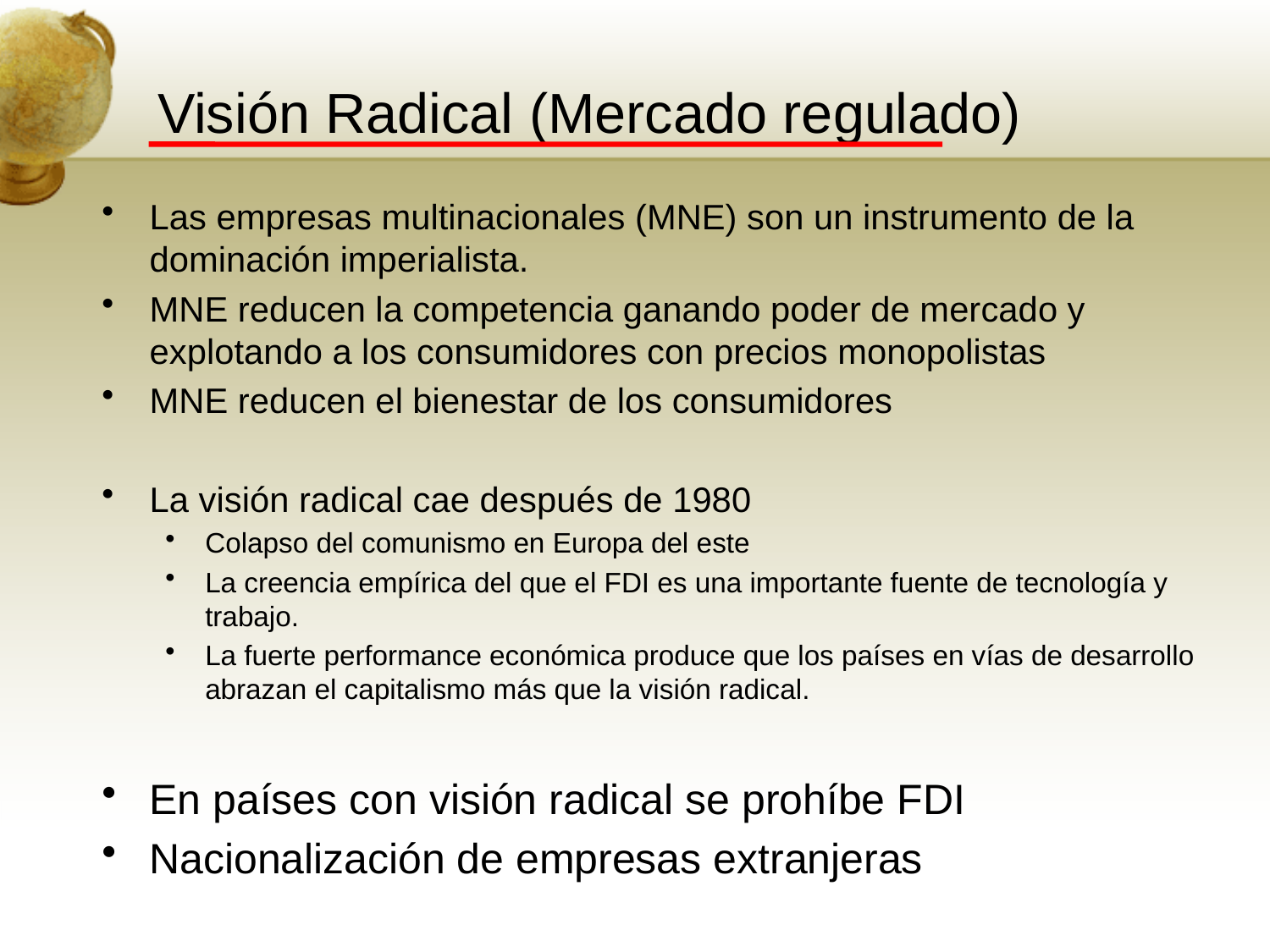

# Visión Radical (Mercado regulado)

Las empresas multinacionales (MNE) son un instrumento de la dominación imperialista.
MNE reducen la competencia ganando poder de mercado y explotando a los consumidores con precios monopolistas
MNE reducen el bienestar de los consumidores

La visión radical cae después de 1980
Colapso del comunismo en Europa del este
La creencia empírica del que el FDI es una importante fuente de tecnología y trabajo.
La fuerte performance económica produce que los países en vías de desarrollo abrazan el capitalismo más que la visión radical.

En países con visión radical se prohíbe FDI
Nacionalización de empresas extranjeras